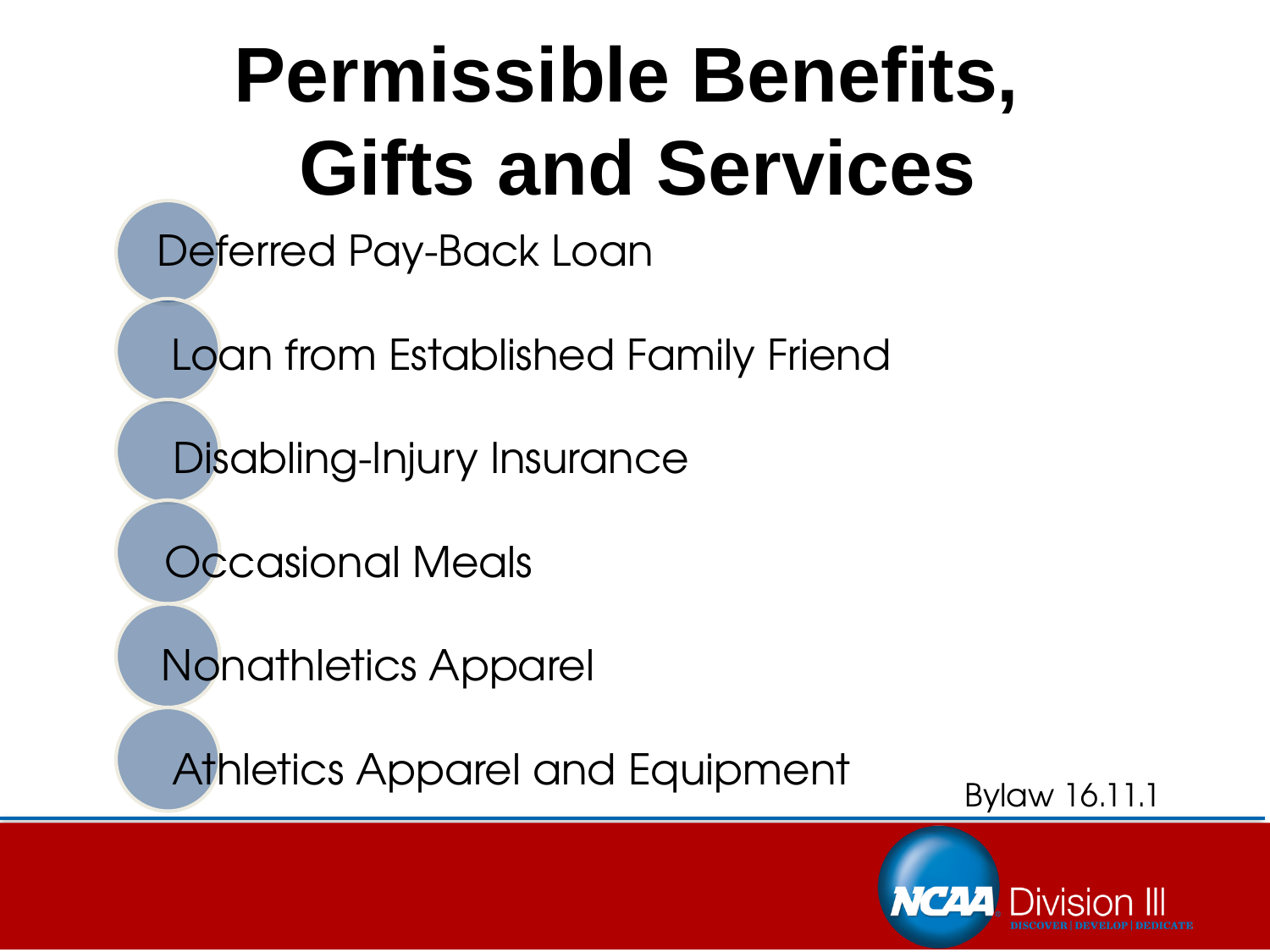

# Permissible Benefits, Gifts and Services
Deferred Pay-Back Loan
Loan from Established Family Friend
Disabling-Injury Insurance
Occasional Meals
Nonathletics Apparel
Athletics Apparel and Equipment

Bylaw 16.11.1